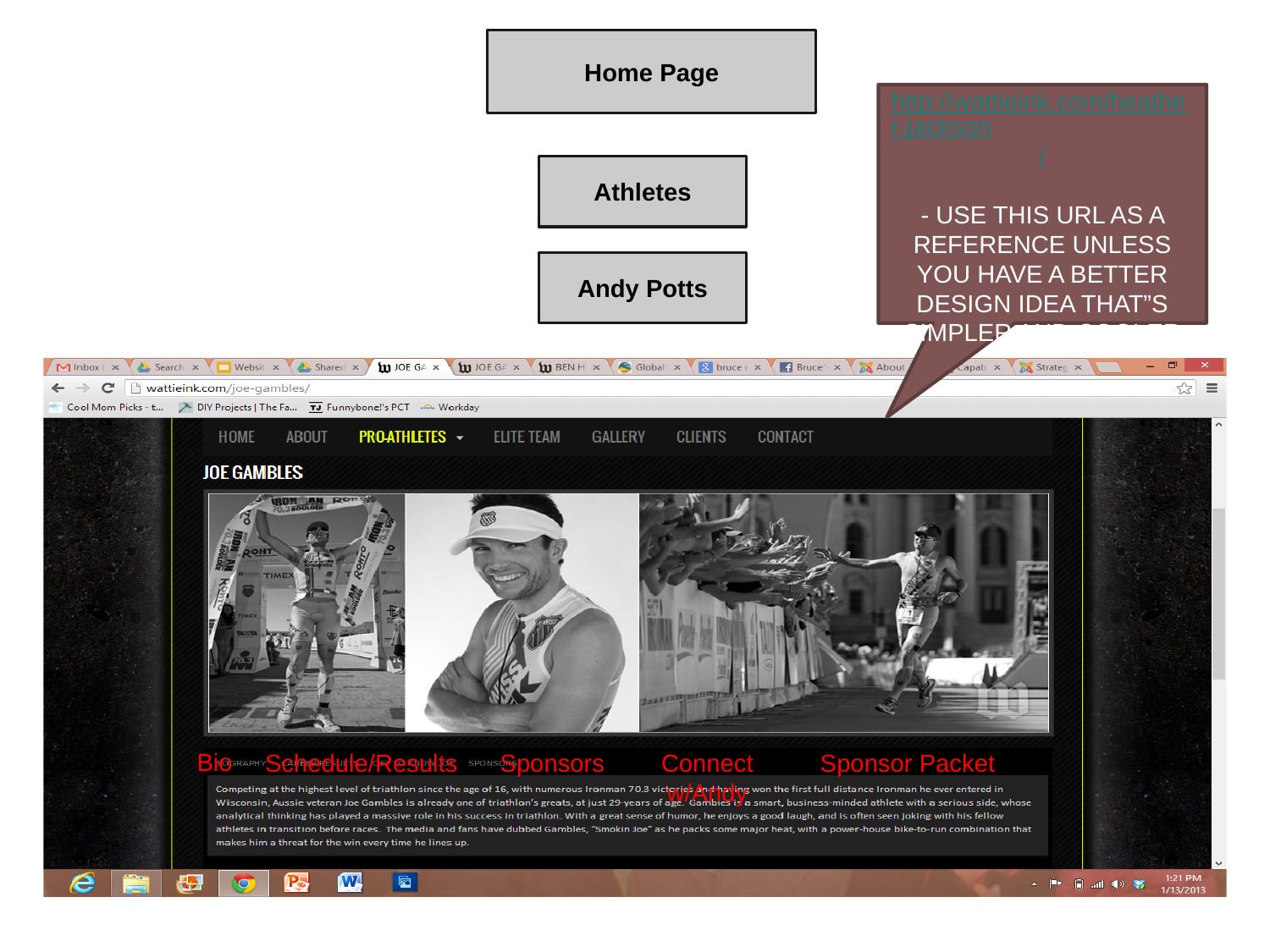

Home Page
http://wattieink.com/heather-jackson/

- USE THIS URL AS A REFERENCE UNLESS YOU HAVE A BETTER DESIGN IDEA THAT”S SIMPLER AND COOLER
Athletes
Andy Potts

Bio
Schedule/Results
Sponsors
Connect w/Andy
Sponsor Packet